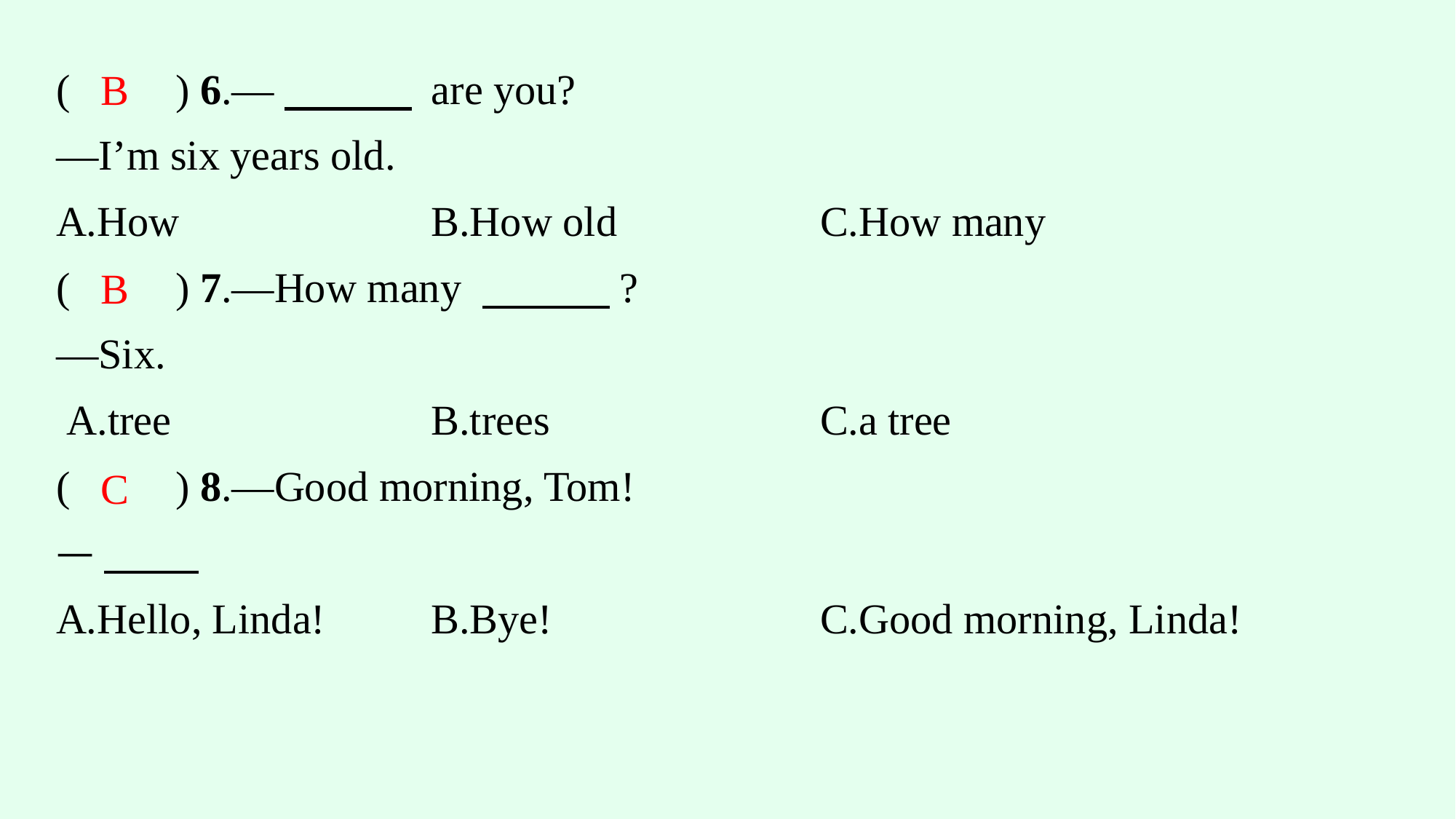

(　　) 6.—　　　 are you?
—I’m six years old.
A.How			B.How old		C.How many
(　　) 7.—How many 　　　?
—Six.
 A.tree			B.trees				C.a tree
(　　) 8.—Good morning, Tom!
—
A.Hello, Linda!	B.Bye!				C.Good morning, Linda!
B
B
C